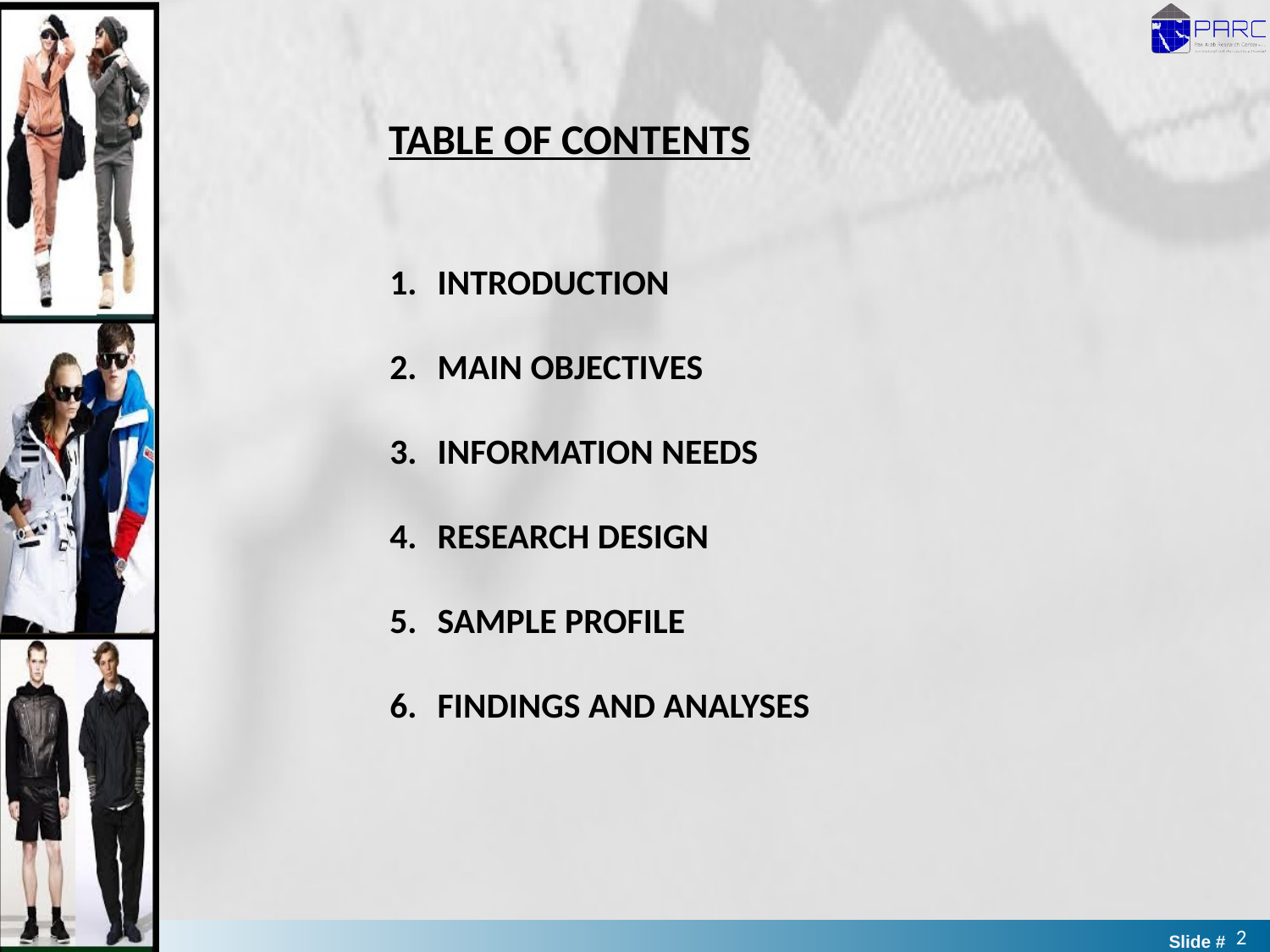

TABLE OF CONTENTS
INTRODUCTION

MAIN OBJECTIVES

INFORMATION NEEDS

RESEARCH DESIGN

SAMPLE PROFILE

FINDINGS AND ANALYSES

2